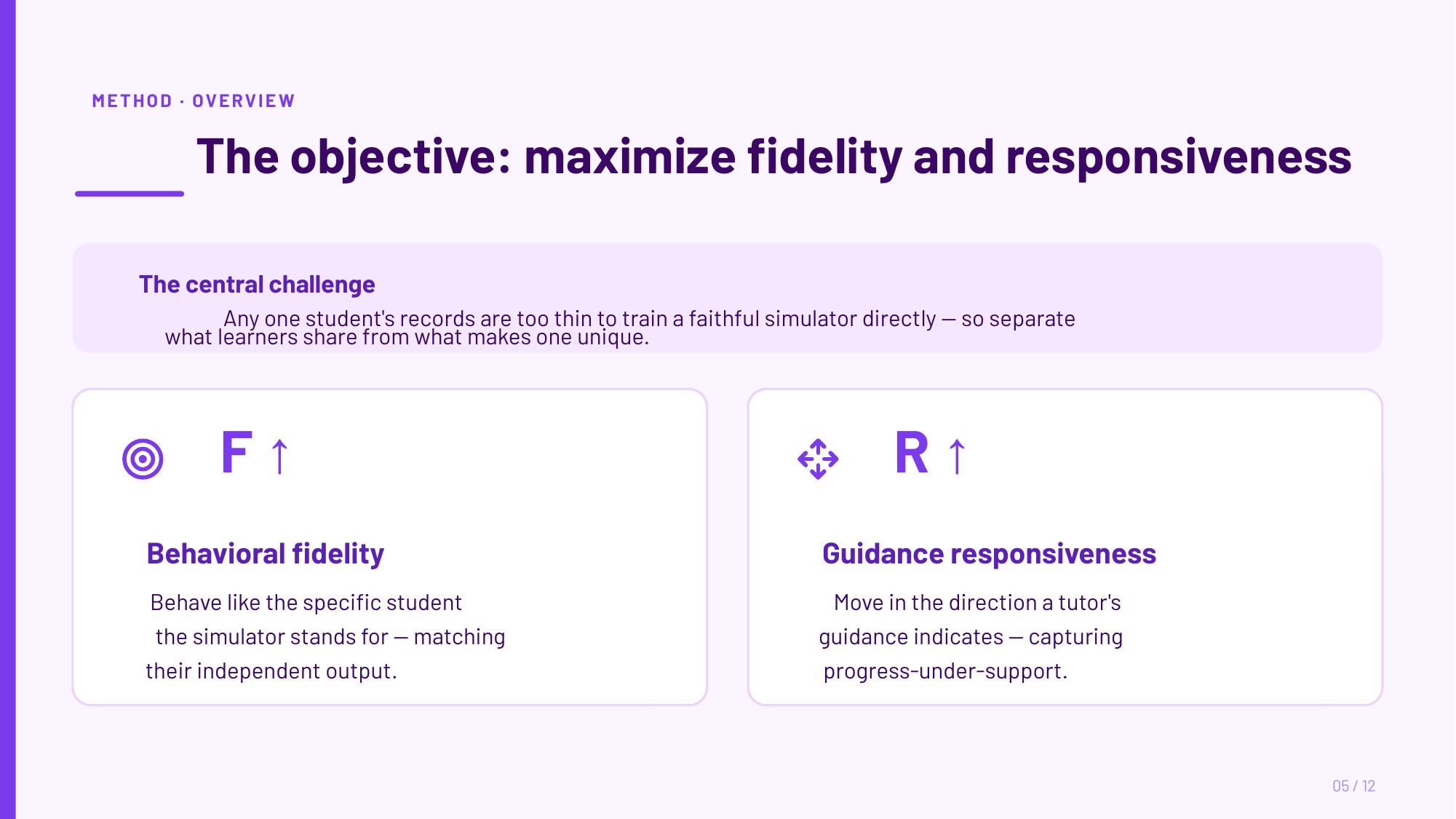

METHOD · OVERVIEW
The objective: maximize fidelity and responsiveness

The central challenge
Any one student's records are too thin to train a faithful simulator directly — so separate
what learners share from what makes one unique.

F ↑

Behavioral fidelity
Behave like the specific student
the simulator stands for — matching
their independent output.

R ↑

Guidance responsiveness
Move in the direction a tutor's
guidance indicates — capturing
progress-under-support.
05 / 12